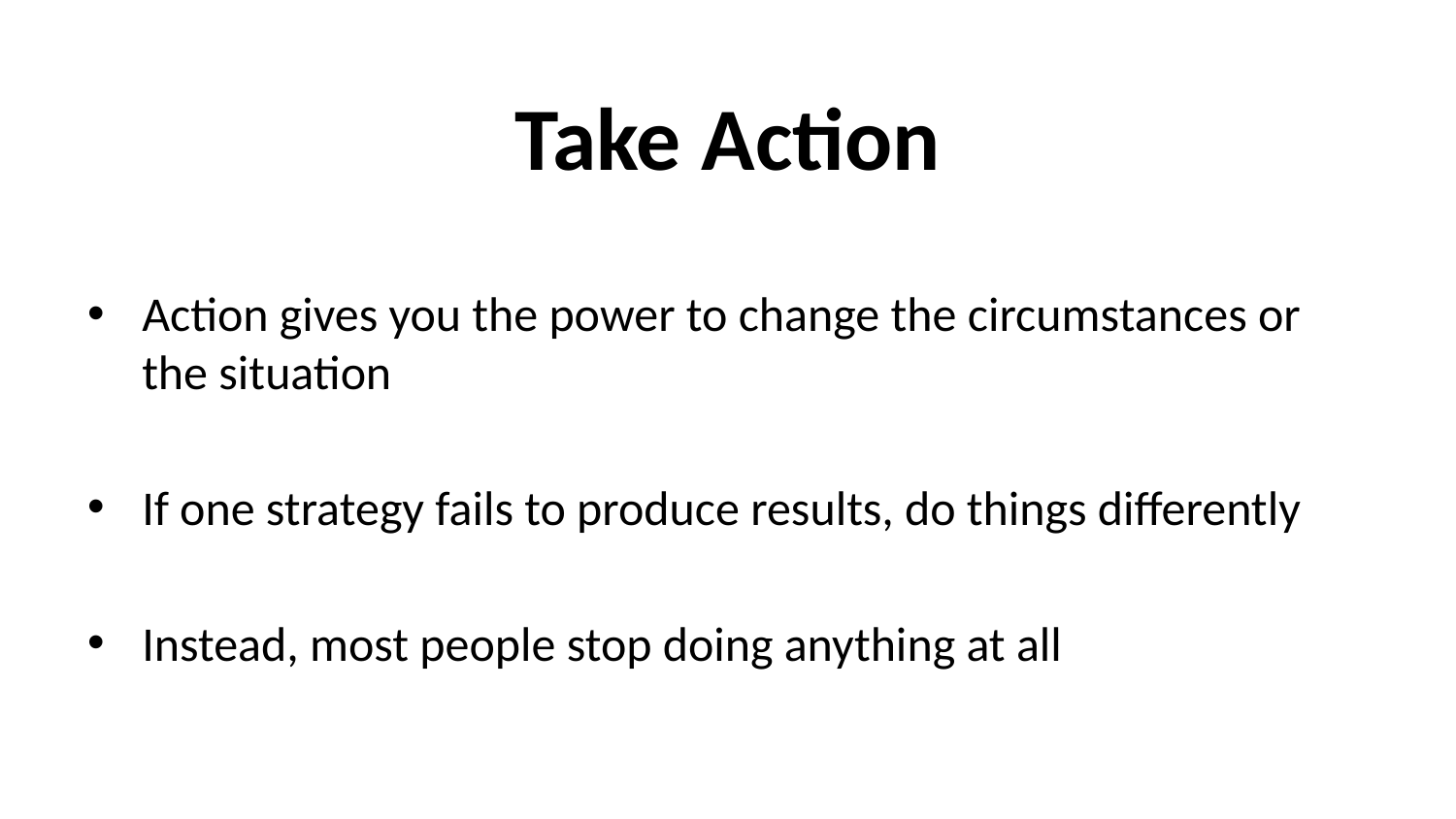

# Take Action
Action gives you the power to change the circumstances or the situation

If one strategy fails to produce results, do things differently

Instead, most people stop doing anything at all